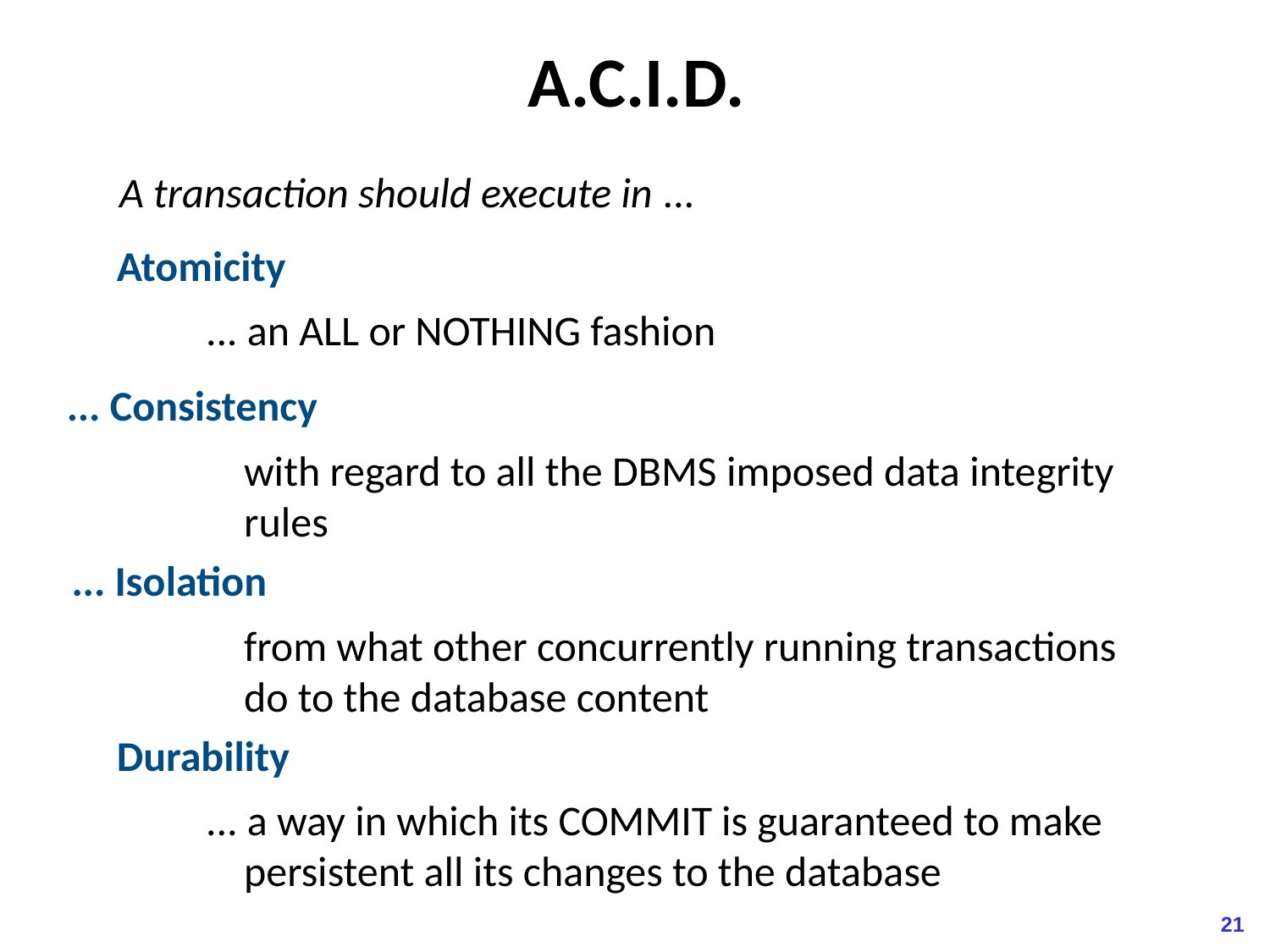

# A.C.I.D.
A transaction should execute in ...
Atomicity
... an ALL or NOTHING fashion
... Consistency
    with regard to all the DBMS imposed data integrity
    rules
... Isolation
    from what other concurrently running transactions
    do to the database content
Durability
... a way in which its COMMIT is guaranteed to make
    persistent all its changes to the database
21